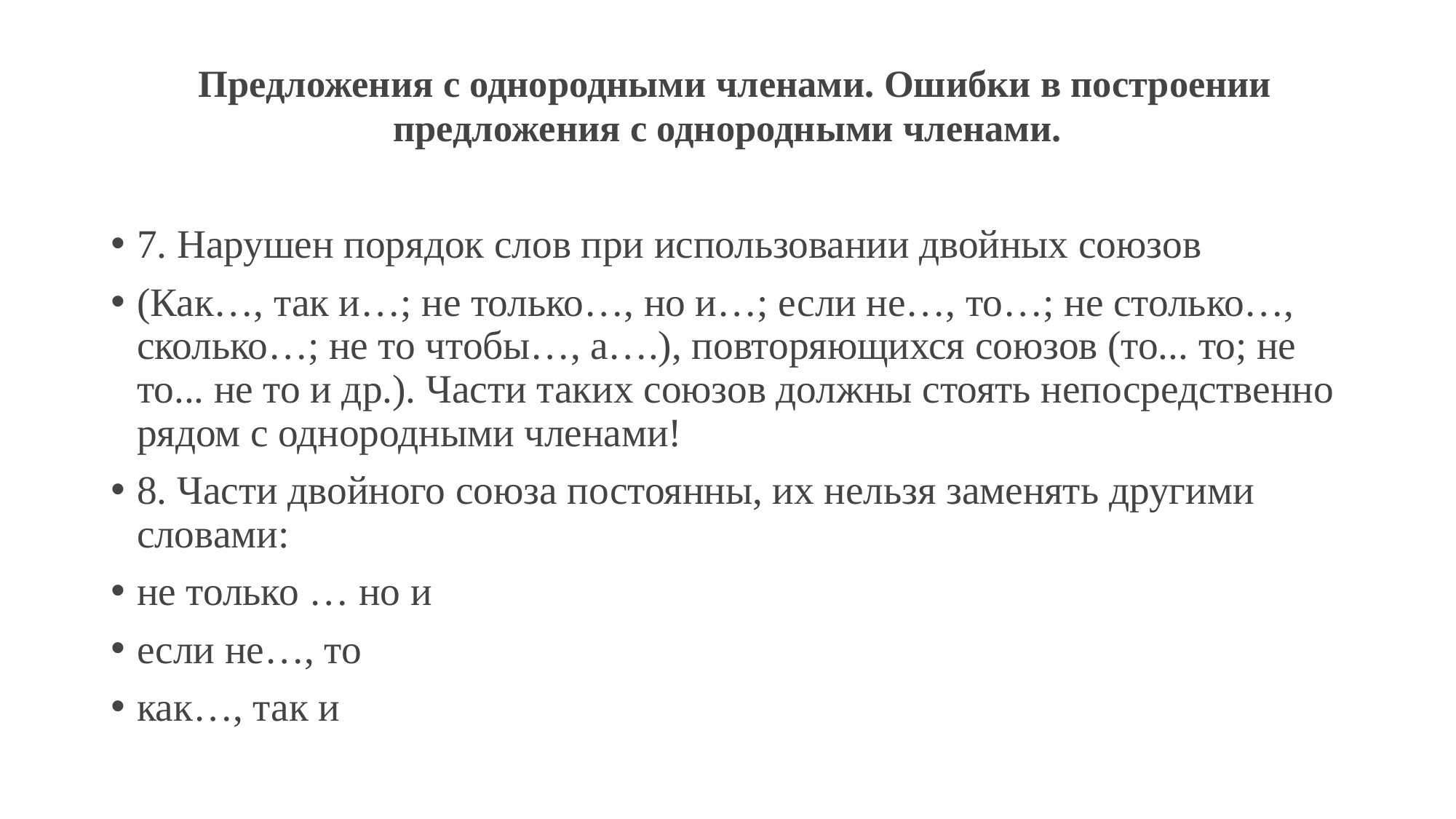

# Предложения с однородными членами. Ошибки в построении предложения с однородными членами.
7. Нарушен порядок слов при использовании двойных союзов
(Как…, так и…; не только…, но и…; если не…, то…; не столько…, сколько…; не то чтобы…, а….), повторяющихся союзов (то... то; не то... не то и др.). Части таких союзов должны стоять непосредственно рядом с однородными членами!
8. Части двойного союза постоянны, их нельзя заменять другими словами:
не только … но и
если не…, то
как…, так и